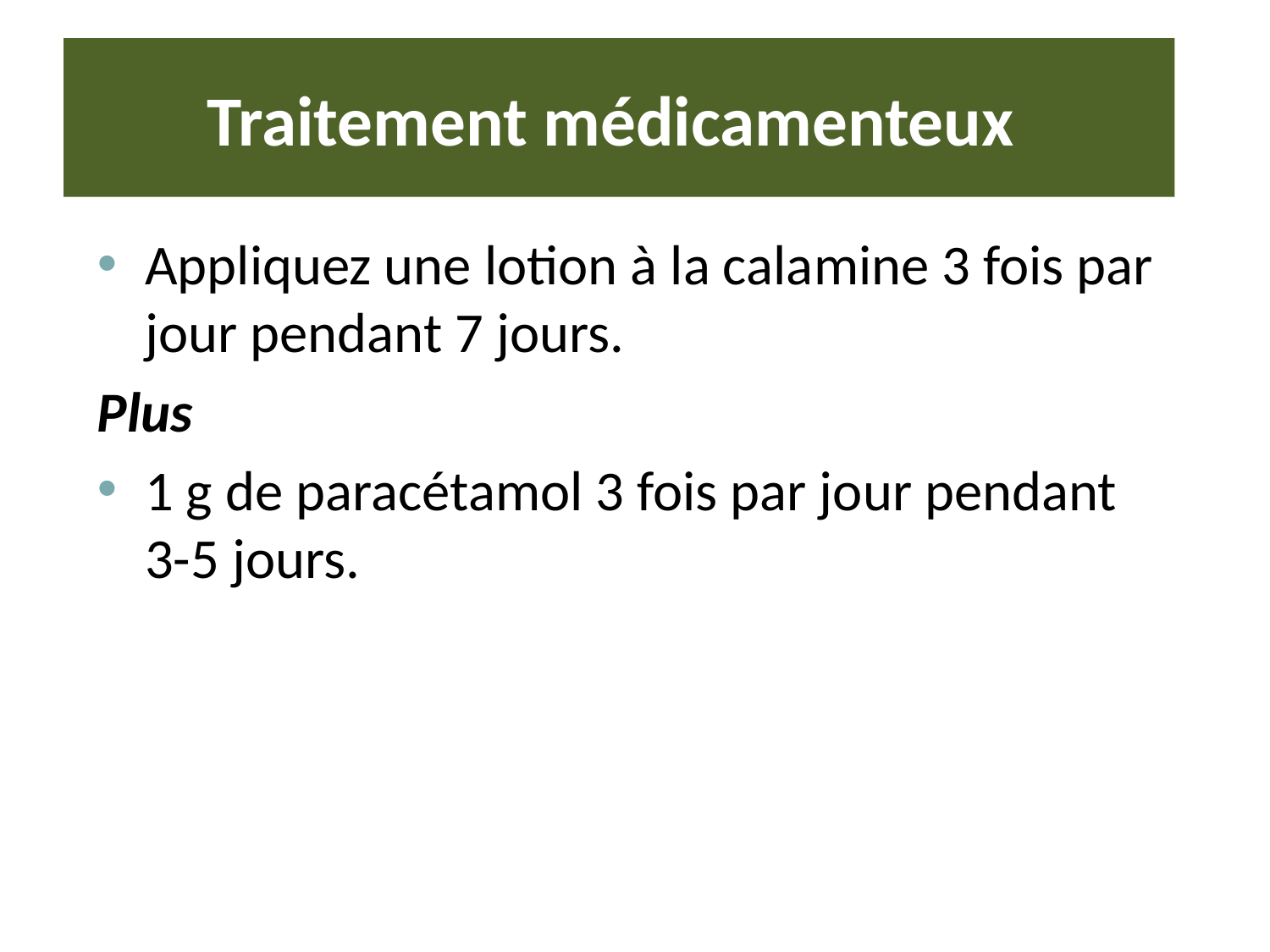

# Traitement médicamenteux
Appliquez une lotion à la calamine 3 fois par jour pendant 7 jours.
Plus
1 g de paracétamol 3 fois par jour pendant 3-5 jours.